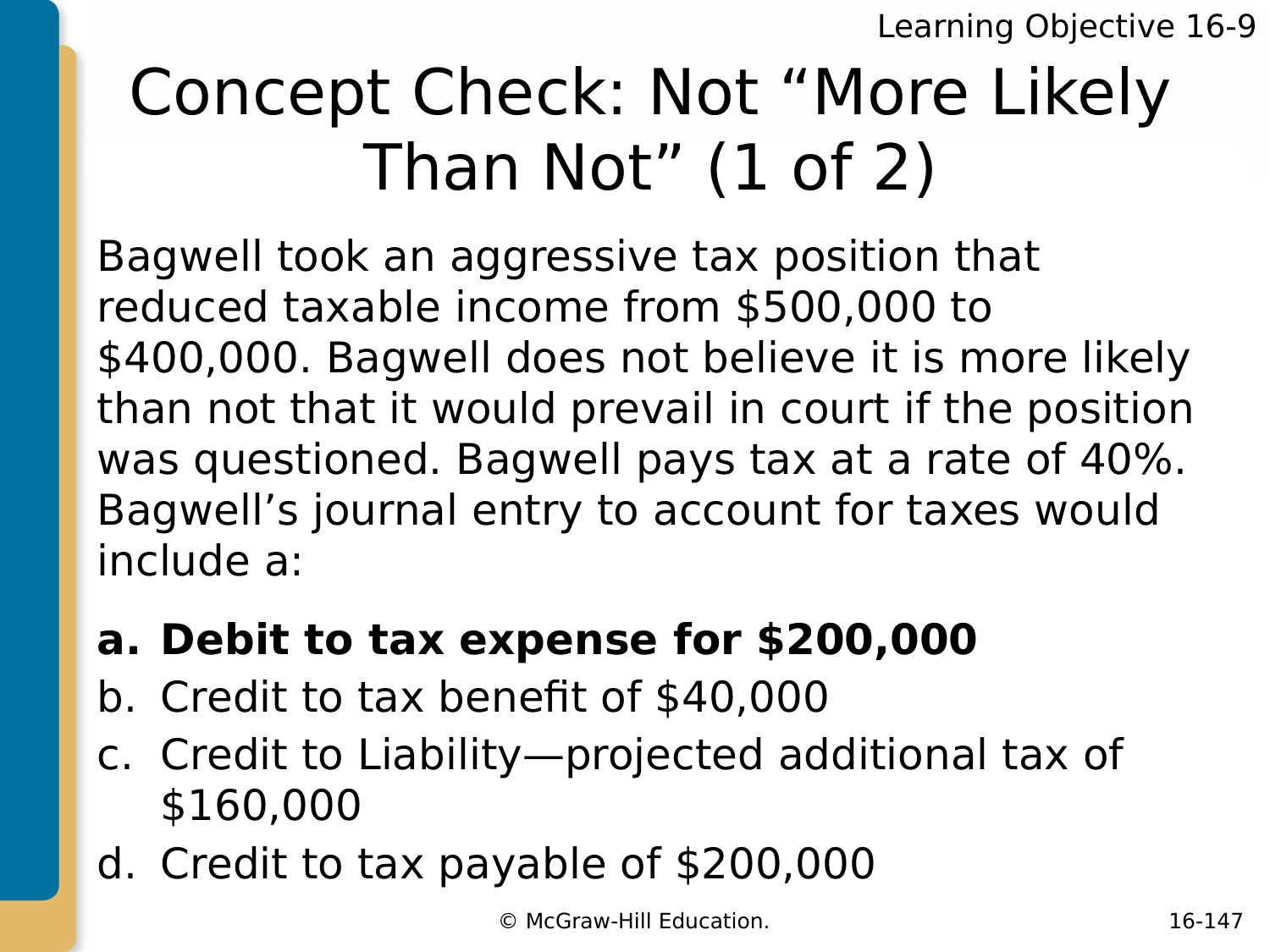

Learning Objective 16-9
# Concept Check: Not “More Likely Than Not” (1 of 2)
Bagwell took an aggressive tax position that reduced taxable income from $500,000 to $400,000. Bagwell does not believe it is more likely than not that it would prevail in court if the position was questioned. Bagwell pays tax at a rate of 40%. Bagwell’s journal entry to account for taxes would include a:
Debit to tax expense for $200,000
Credit to tax benefit of $40,000
Credit to Liability—projected additional tax of $160,000
Credit to tax payable of $200,000